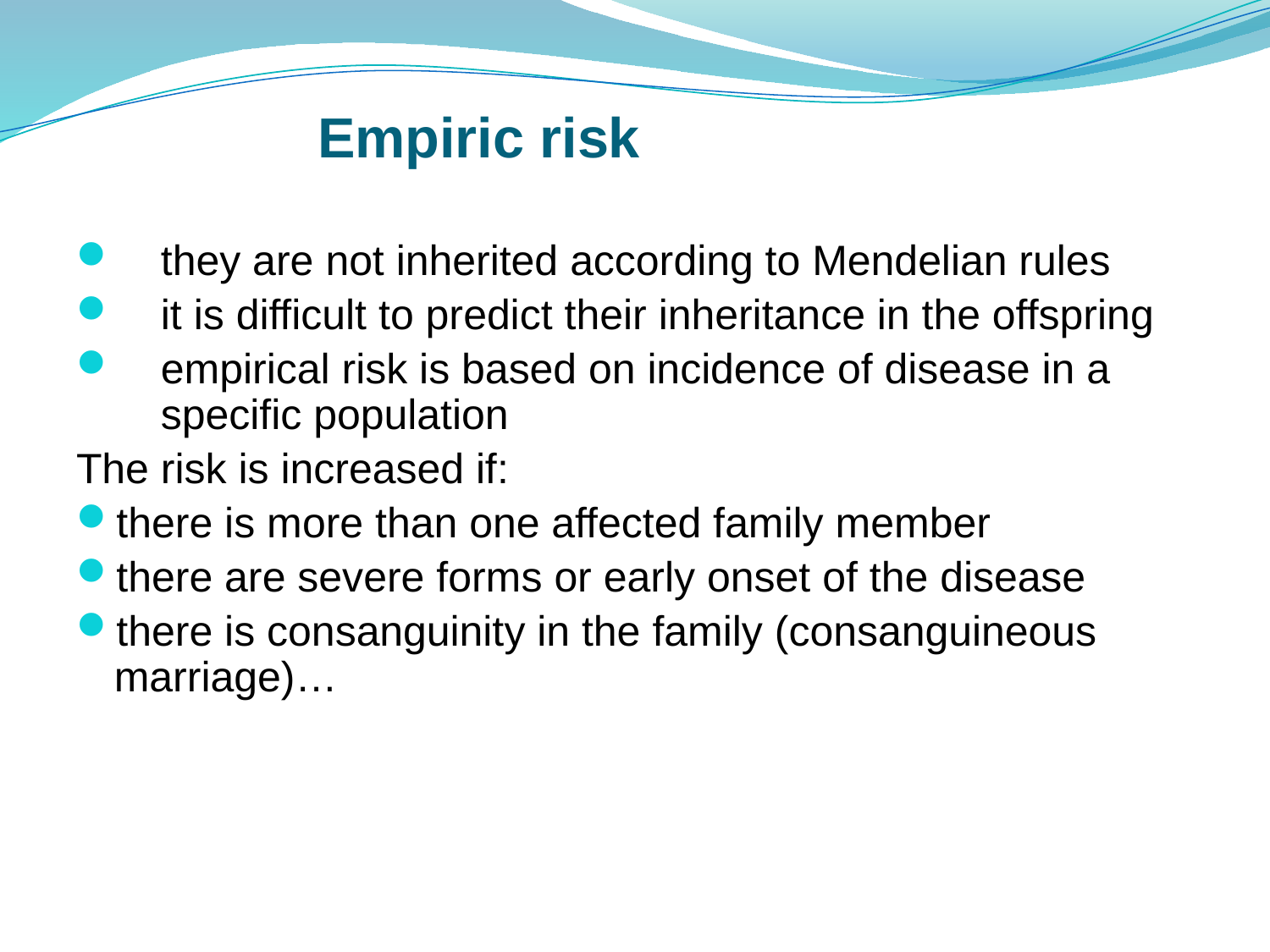

# Empiric risk
they are not inherited according to Mendelian rules
it is difficult to predict their inheritance in the offspring
empirical risk is based on incidence of disease in a specific population
The risk is increased if:
there is more than one affected family member
there are severe forms or early onset of the disease
there is consanguinity in the family (consanguineous marriage)…